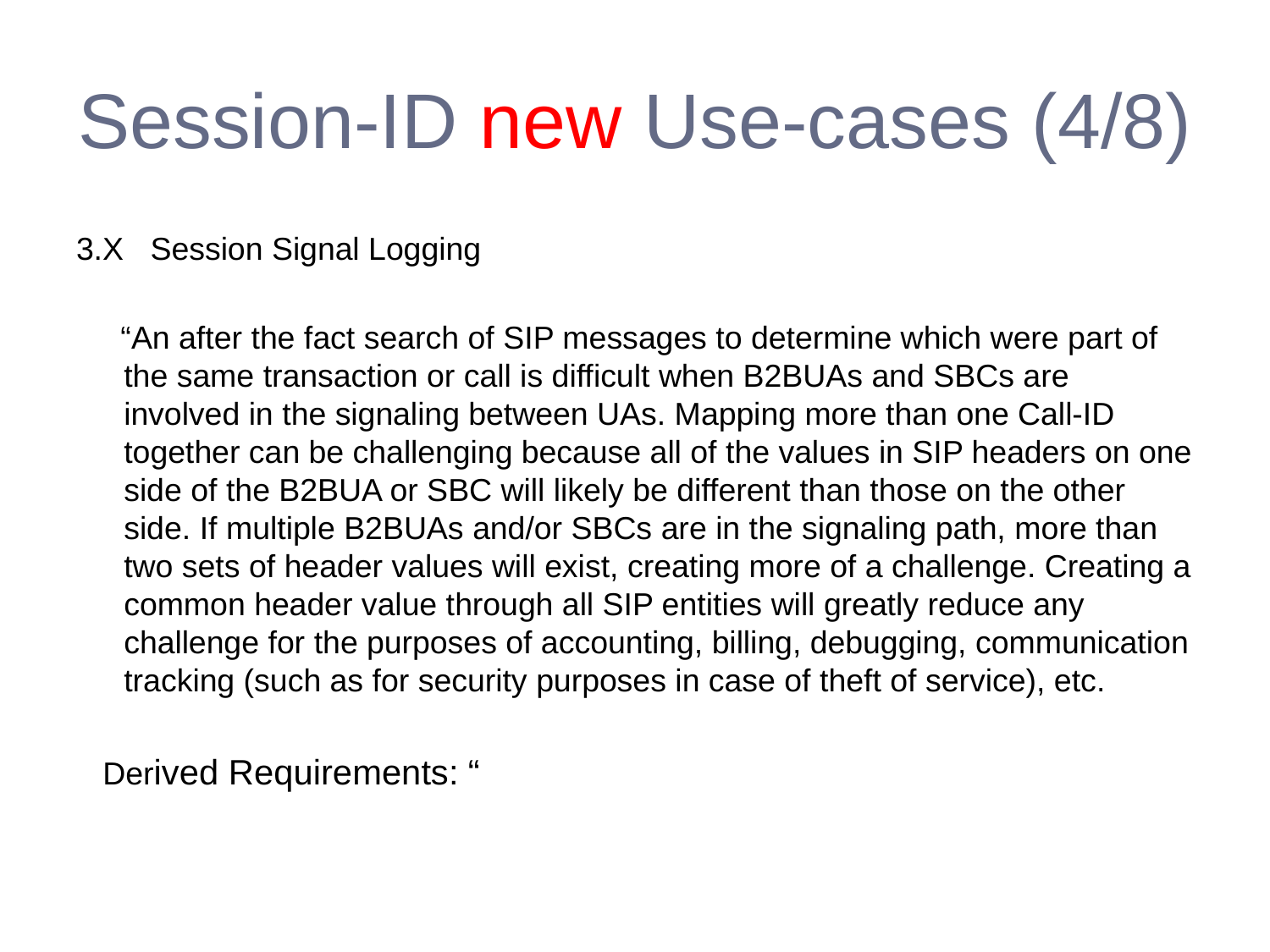

# Session-ID new Use-cases (4/8)
3.X   Session Signal Logging

     “An after the fact search of SIP messages to determine which were part of the same transaction or call is difficult when B2BUAs and SBCs are involved in the signaling between UAs. Mapping more than one Call-ID together can be challenging because all of the values in SIP headers on one side of the B2BUA or SBC will likely be different than those on the other side. If multiple B2BUAs and/or SBCs are in the signaling path, more than two sets of header values will exist, creating more of a challenge. Creating a common header value through all SIP entities will greatly reduce any challenge for the purposes of accounting, billing, debugging, communication tracking (such as for security purposes in case of theft of service), etc.

   Derived Requirements: “